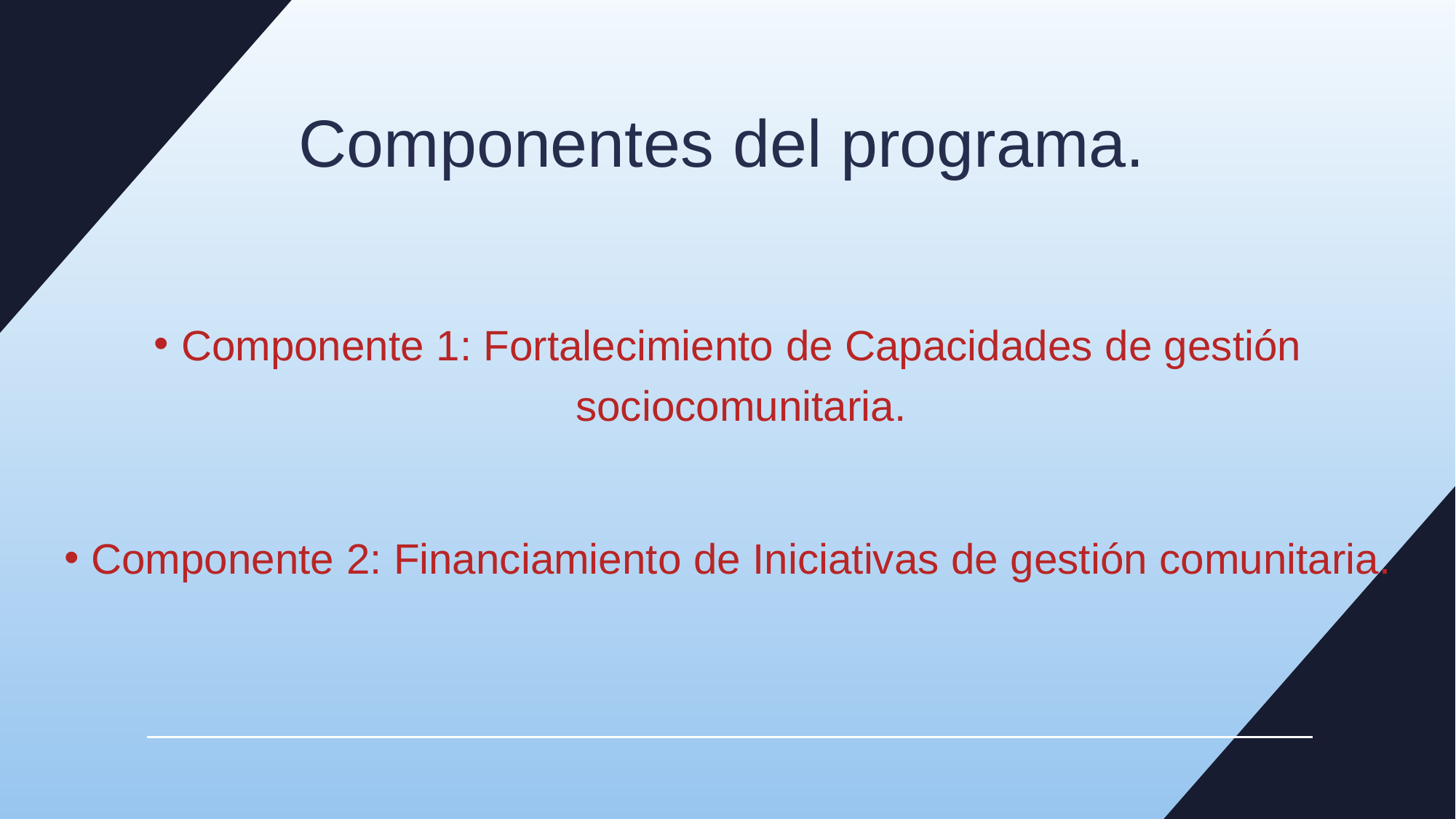

# Componentes del programa.
Componente 1: Fortalecimiento de Capacidades de gestión sociocomunitaria.

Componente 2: Financiamiento de Iniciativas de gestión comunitaria.